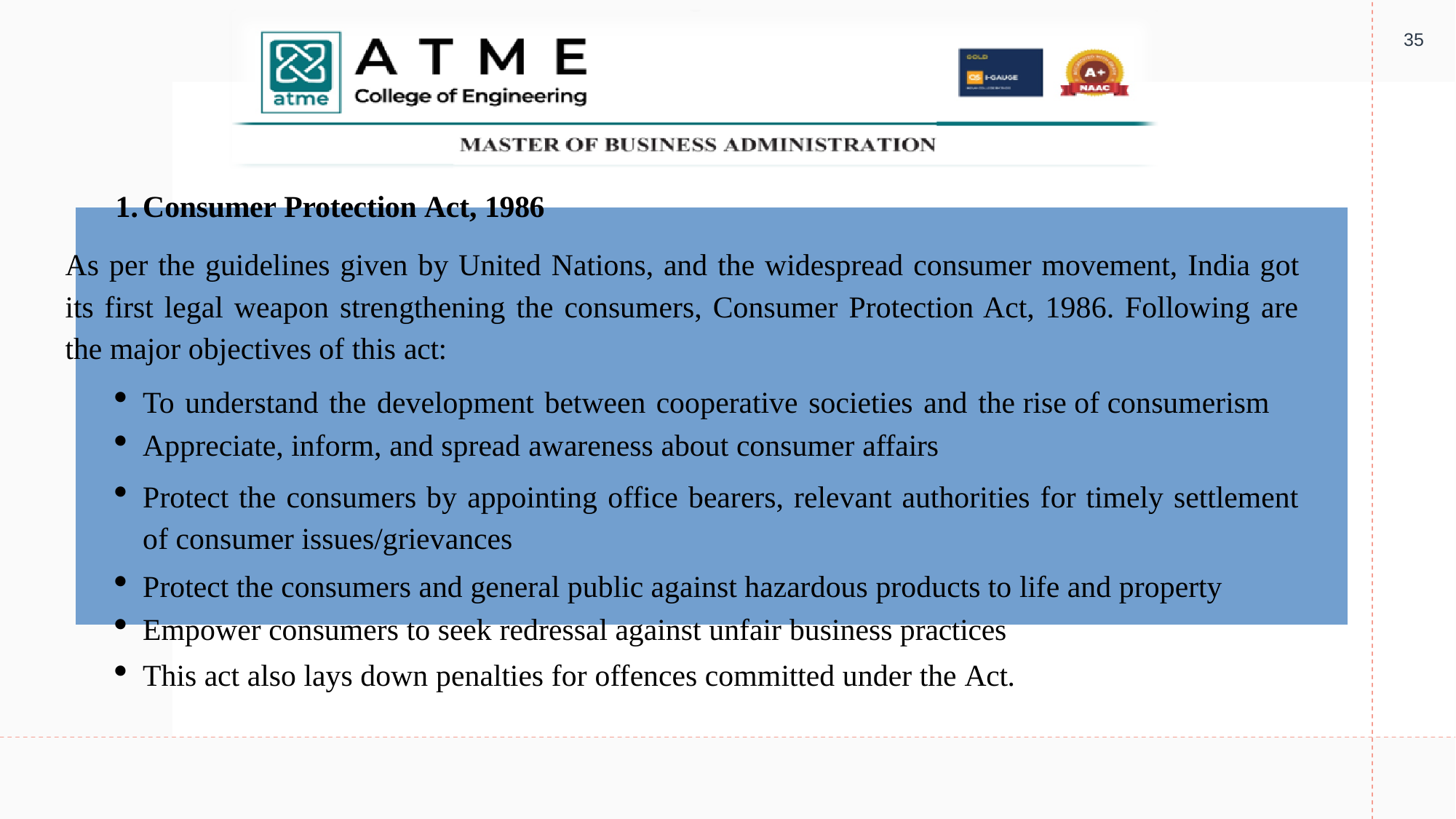

35
#
Consumer Protection Act, 1986
As per the guidelines given by United Nations, and the widespread consumer movement, India got its first legal weapon strengthening the consumers, Consumer Protection Act, 1986. Following are the major objectives of this act:
To understand the development between cooperative societies and the rise of consumerism
Appreciate, inform, and spread awareness about consumer affairs
Protect the consumers by appointing office bearers, relevant authorities for timely settlement of consumer issues/grievances
Protect the consumers and general public against hazardous products to life and property
Empower consumers to seek redressal against unfair business practices
This act also lays down penalties for offences committed under the Act.